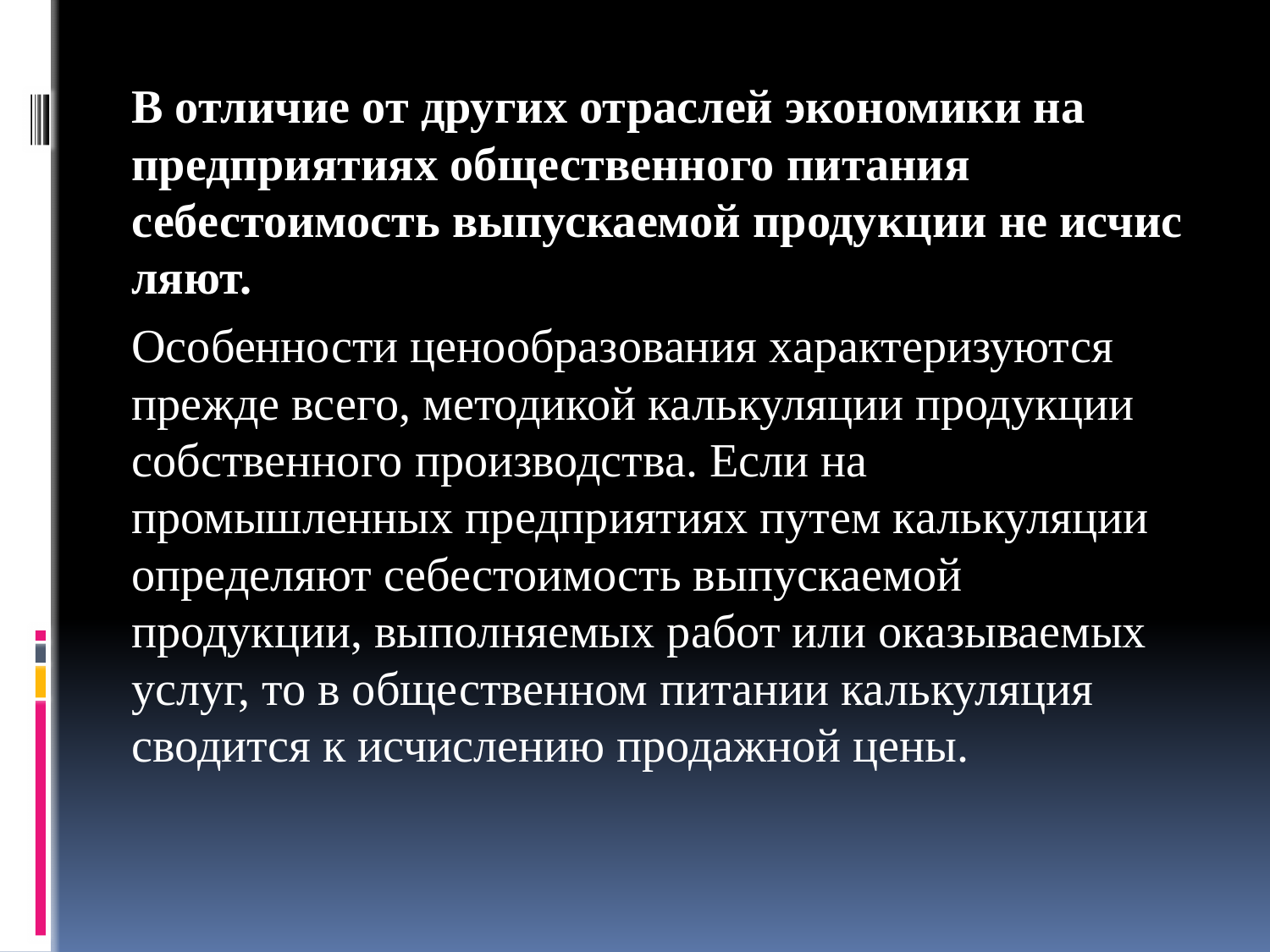

#
		В отличие от других отраслей экономики на предприятиях обще­ственного питания себестоимость выпускаемой продукции не исчис­ляют.
		Особенности ценообразования характеризуются прежде всего, методикой калькуляции продукции собственного производства. Если на промышленных предприятиях путем калькуляции определяют себестоимость выпускаемой продукции, выполняемых работ или оказываемых услуг, то в общественном питании калькуляция сводится к исчислению продажной цены.